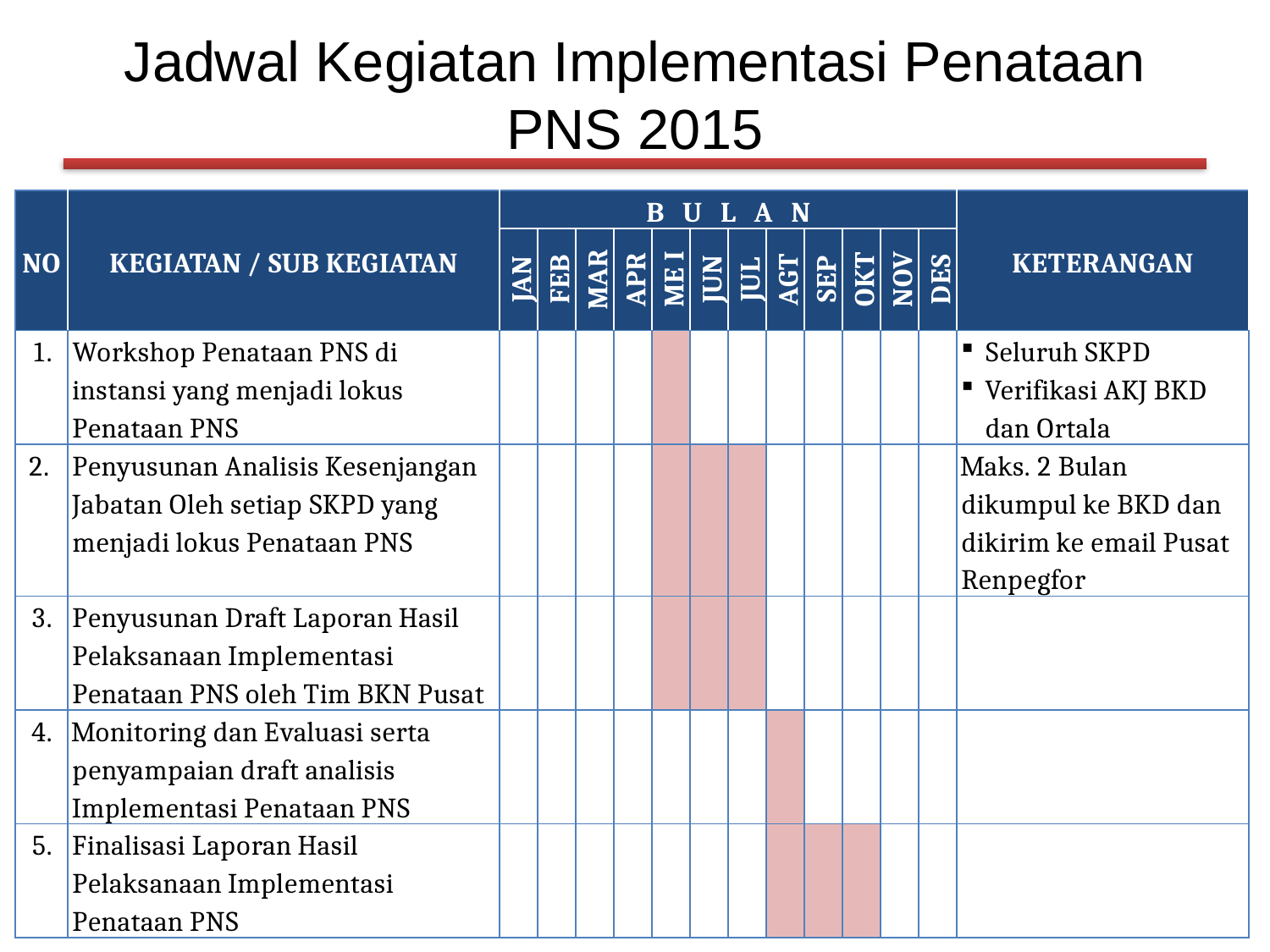

# Jadwal Kegiatan Implementasi Penataan PNS 2015

| NO | KEGIATAN / SUB KEGIATAN | B U L A N |  |  |  |  |  |  |  |  |  |  |  | KETERANGAN |
| --- | --- | --- | --- | --- | --- | --- | --- | --- | --- | --- | --- | --- | --- | --- |
|  |  | JAN | FEB | MAR | APR | ME I | JUN | JUL | AGT | SEP | OKT | NOV | DES |  |
| 1. | Workshop Penataan PNS di instansi yang menjadi lokus Penataan PNS |  |  |  |  |  |  |  |  |  |  |  |  | Seluruh SKPD Verifikasi AKJ BKD dan Ortala |
| 2. | Penyusunan Analisis Kesenjangan Jabatan Oleh setiap SKPD yang menjadi lokus Penataan PNS |  |  |  |  |  |  |  |  |  |  |  |  | Maks. 2 Bulan dikumpul ke BKD dan dikirim ke email Pusat Renpegfor |
| 3. | Penyusunan Draft Laporan Hasil Pelaksanaan Implementasi Penataan PNS oleh Tim BKN Pusat |  |  |  |  |  |  |  |  |  |  |  |  |  |
| 4. | Monitoring dan Evaluasi serta penyampaian draft analisis Implementasi Penataan PNS |  |  |  |  |  |  |  |  |  |  |  |  |  |
| 5. | Finalisasi Laporan Hasil Pelaksanaan Implementasi Penataan PNS |  |  |  |  |  |  |  |  |  |  |  |  |  |